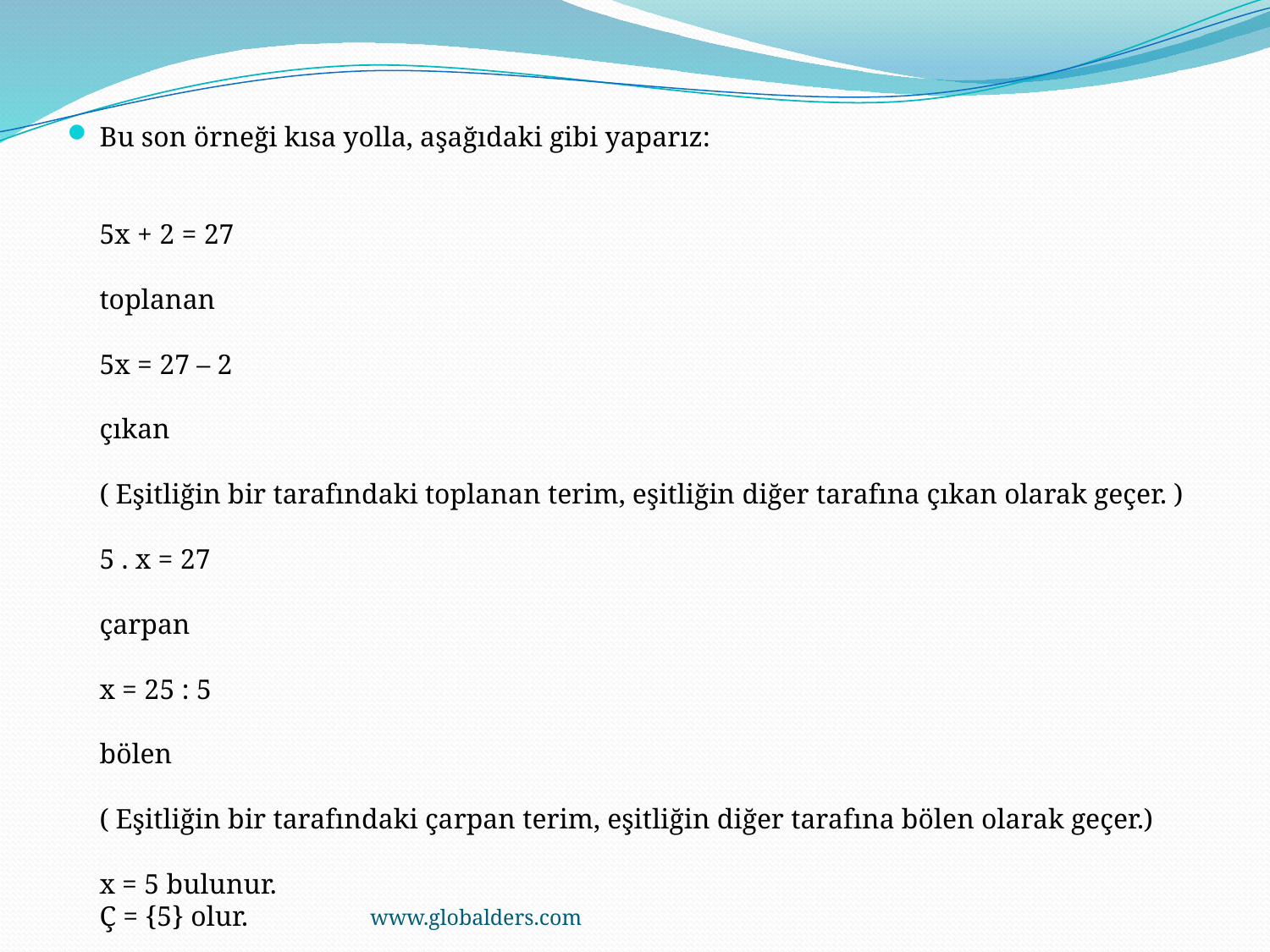

Bu son örneği kısa yolla, aşağıdaki gibi yaparız:
5x + 2 = 27 
toplanan
5x = 27 – 2
çıkan
( Eşitliğin bir tarafındaki toplanan terim, eşitliğin diğer tarafına çıkan olarak geçer. )
5 . x = 27
çarpan
x = 25 : 5
bölen
( Eşitliğin bir tarafındaki çarpan terim, eşitliğin diğer tarafına bölen olarak geçer.)
x = 5 bulunur.
Ç = {5} olur.
www.globalders.com